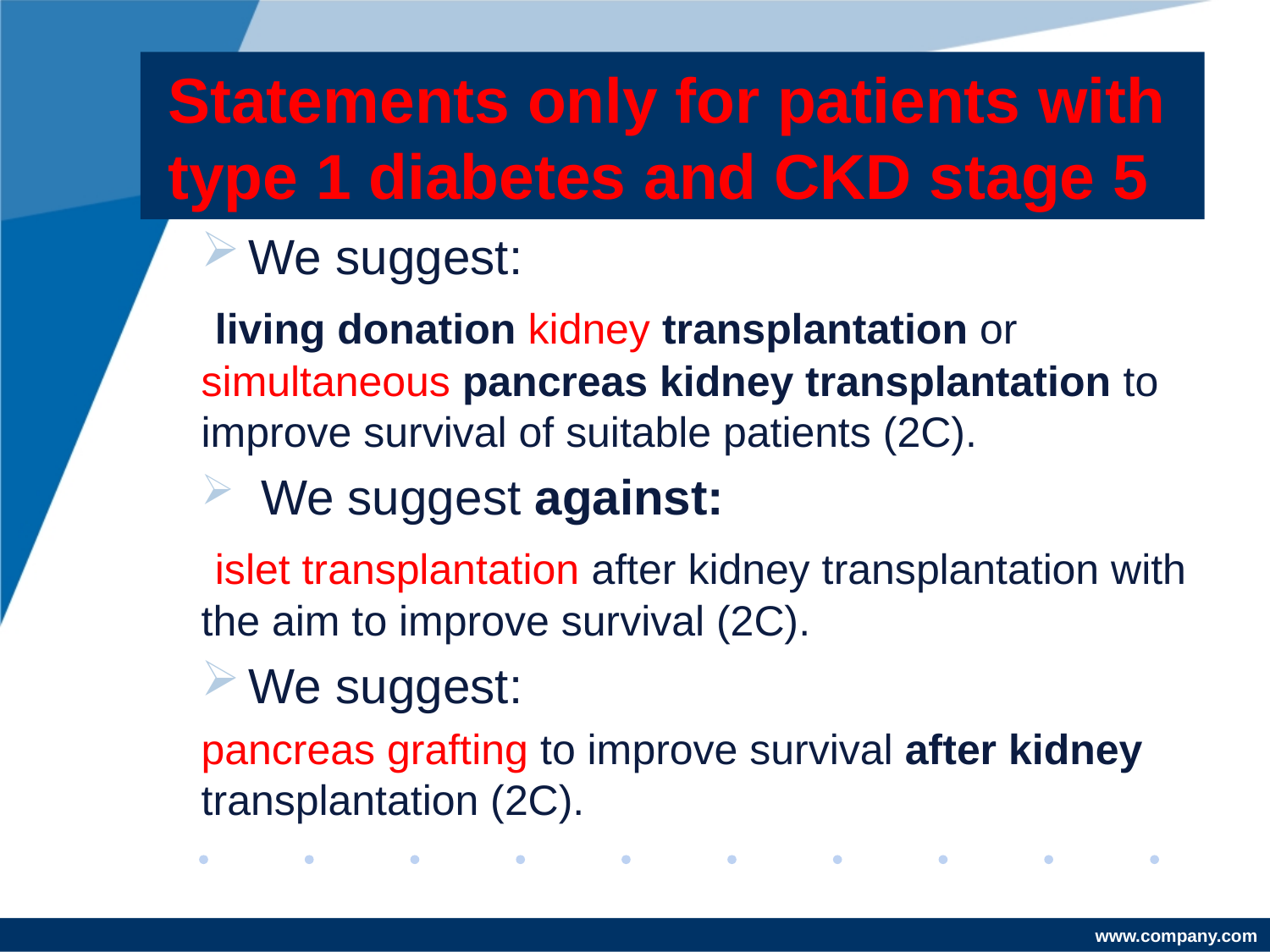

# Statements only for patients with type 1 diabetes and CKD stage 5
We suggest:
 living donation kidney transplantation or simultaneous pancreas kidney transplantation to improve survival of suitable patients (2C).
 We suggest against:
 islet transplantation after kidney transplantation with the aim to improve survival (2C).
We suggest:
pancreas grafting to improve survival after kidney transplantation (2C).